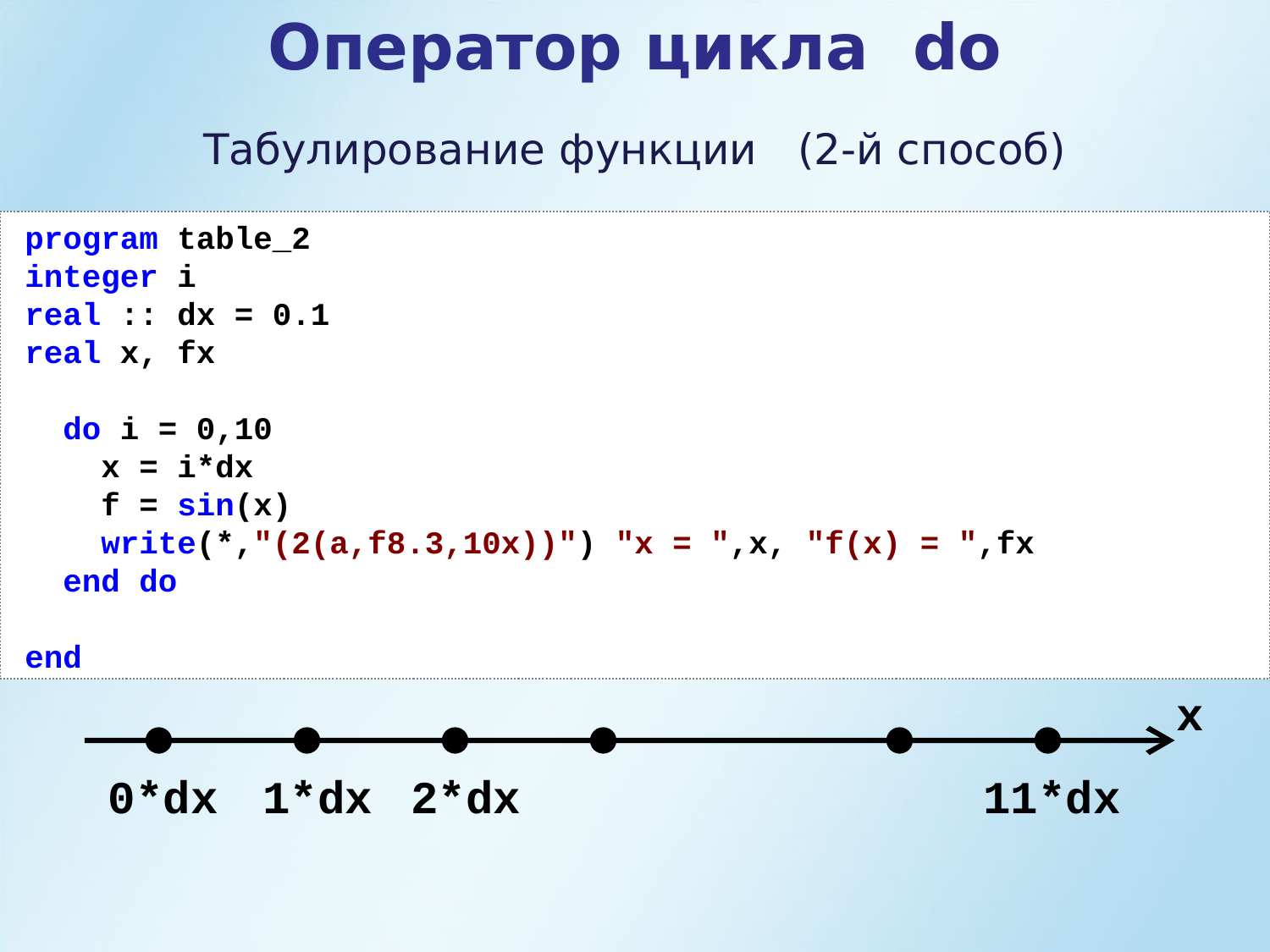

Оператор цикла  do
Табулирование функции   (2-й способ)

program table_2
integer i
real :: dx = 0.1
real x, fx

  do i = 0,10
    x = i*dx
    f = sin(x)
    write(*,"(2(a,f8.3,10x))") "x = ",x, "f(x) = ",fx
  end do

end
x

0*dx
1*dx
2*dx
11*dx